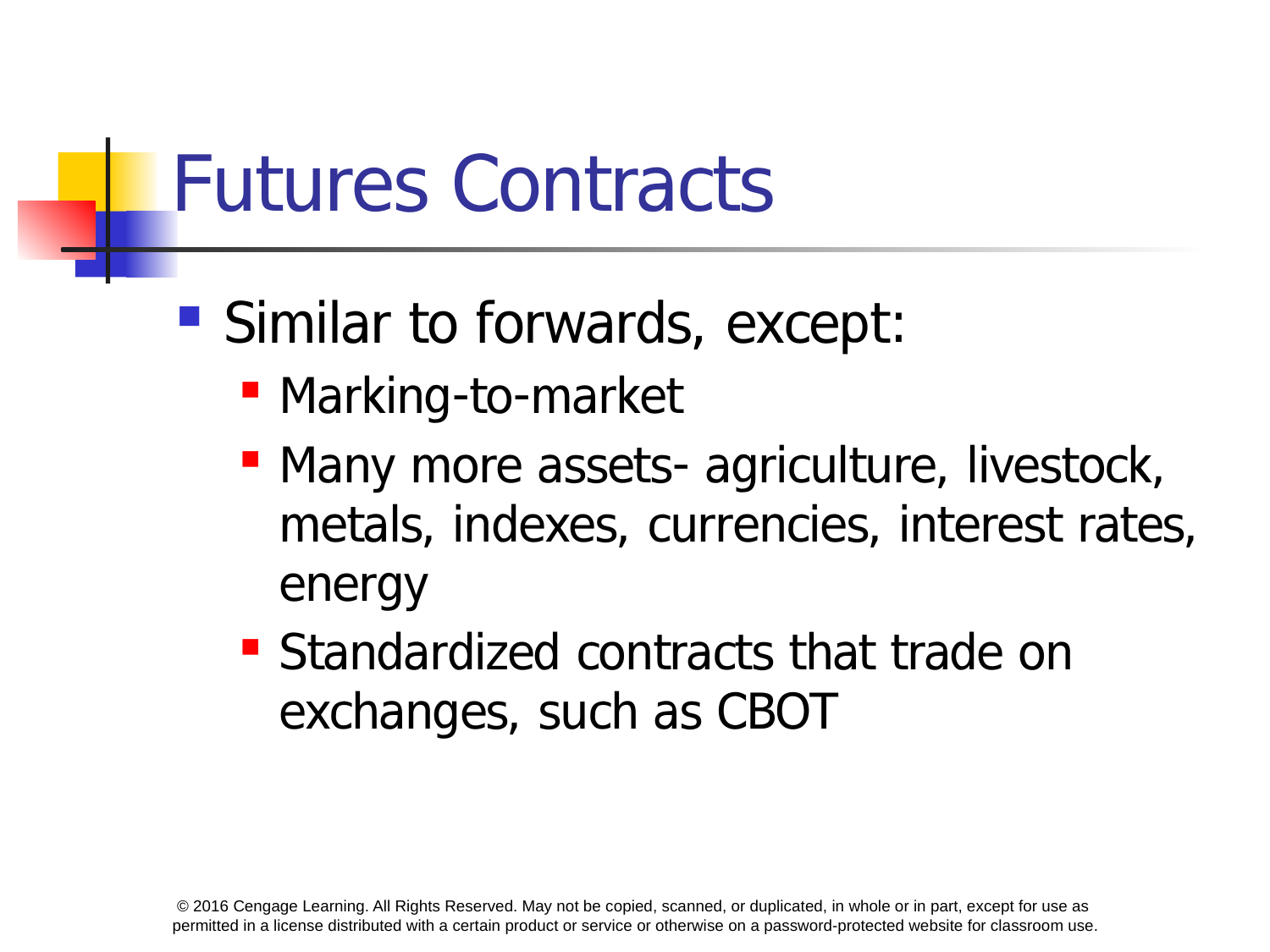

# Futures Contracts
Similar to forwards, except:
Marking-to-market
Many more assets- agriculture, livestock, metals, indexes, currencies, interest rates, energy
Standardized contracts that trade on exchanges, such as CBOT